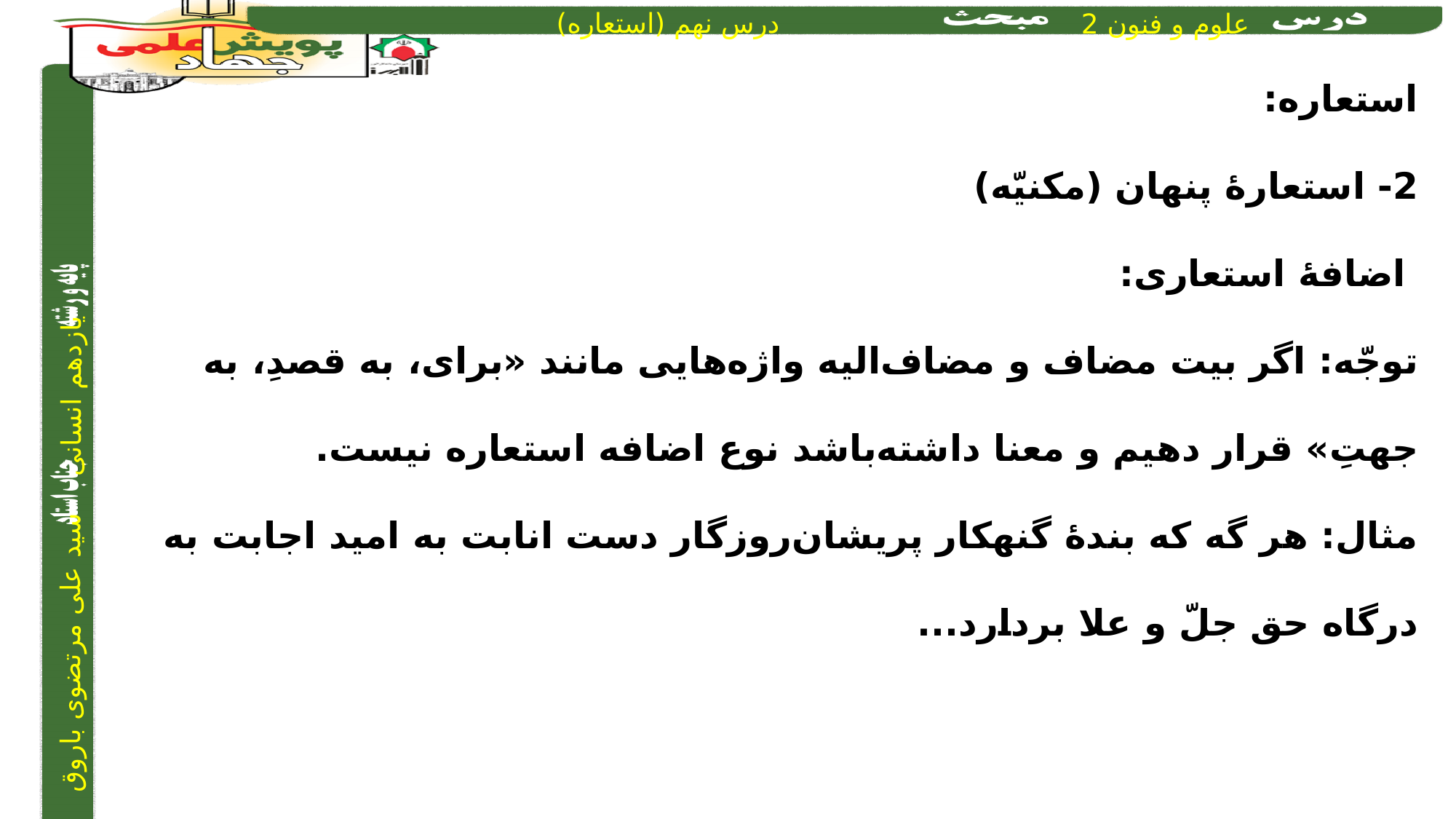

استعاره:
2- استعارۀ پنهان (مکنیّه)
 اضافۀ استعاری:
توجّه: اگر بیت مضاف و مضاف‌الیه واژه‌هایی مانند «برای، به قصدِ، به جهتِ» قرار دهیم و معنا داشته‌باشد نوع اضافه استعاره نیست.
مثال: هر گه که بندۀ گنهکار پریشان‌روزگار دست انابت به امید اجابت به درگاه حق جلّ و علا بردارد...